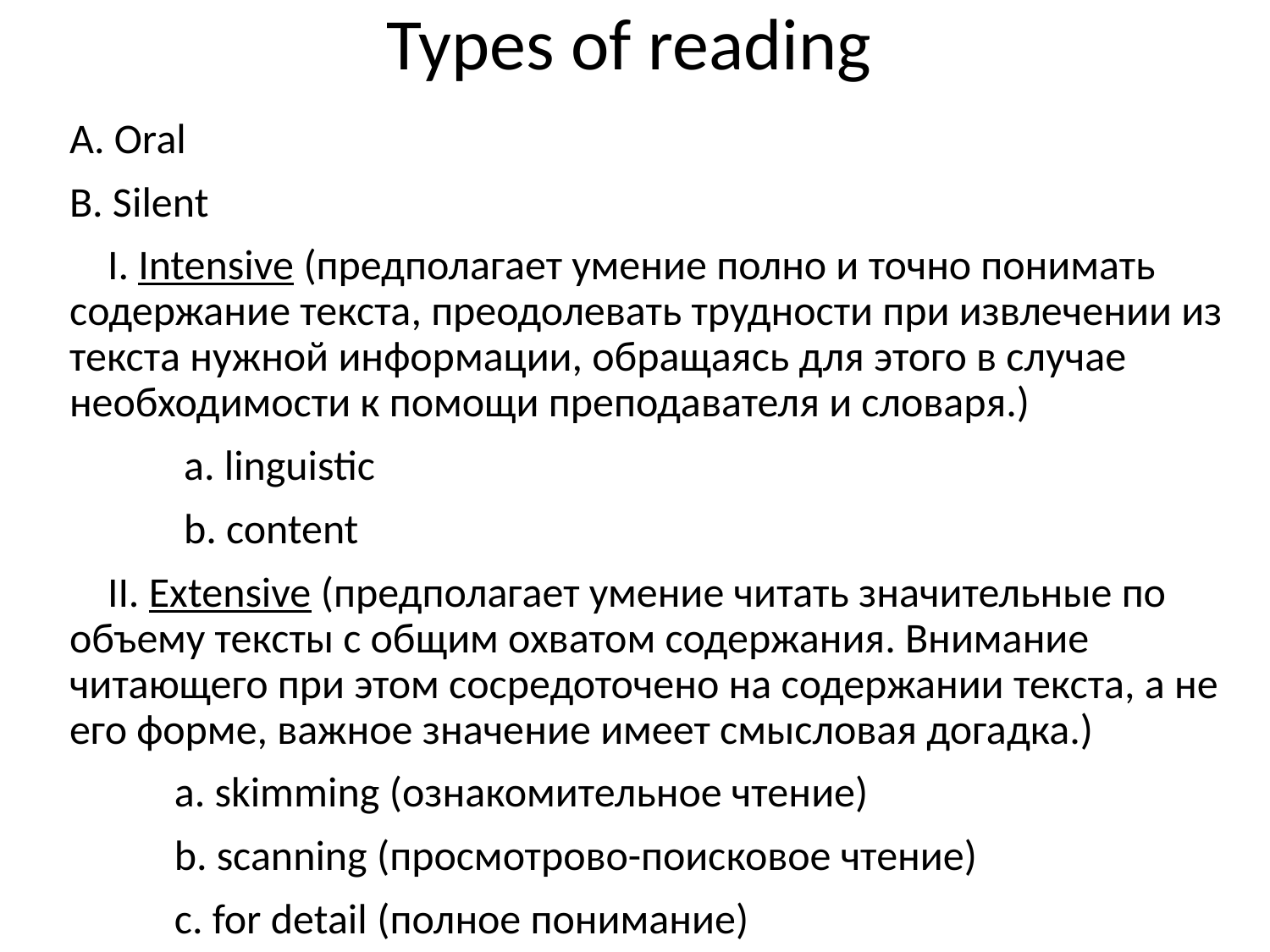

# Types of reading
A. Oral
B. Silent
    I. Intensive (предполагает умение полно и точно понимать содержание текста, преодолевать трудности при извлечении из текста нужной информации, обращаясь для этого в случае необходимости к помощи преподавателя и словаря.)
            a. linguistic
            b. content
    II. Extensive (предполагает умение читать значительные по объему тексты с общим охватом содержания. Внимание читающего при этом сосредоточено на содержании текста, а не его форме, важное значение имеет смысловая догадка.)
           a. skimming (ознакомительное чтение)
           b. scanning (просмотрово-поисковое чтение)
           c. for detail (полное понимание)